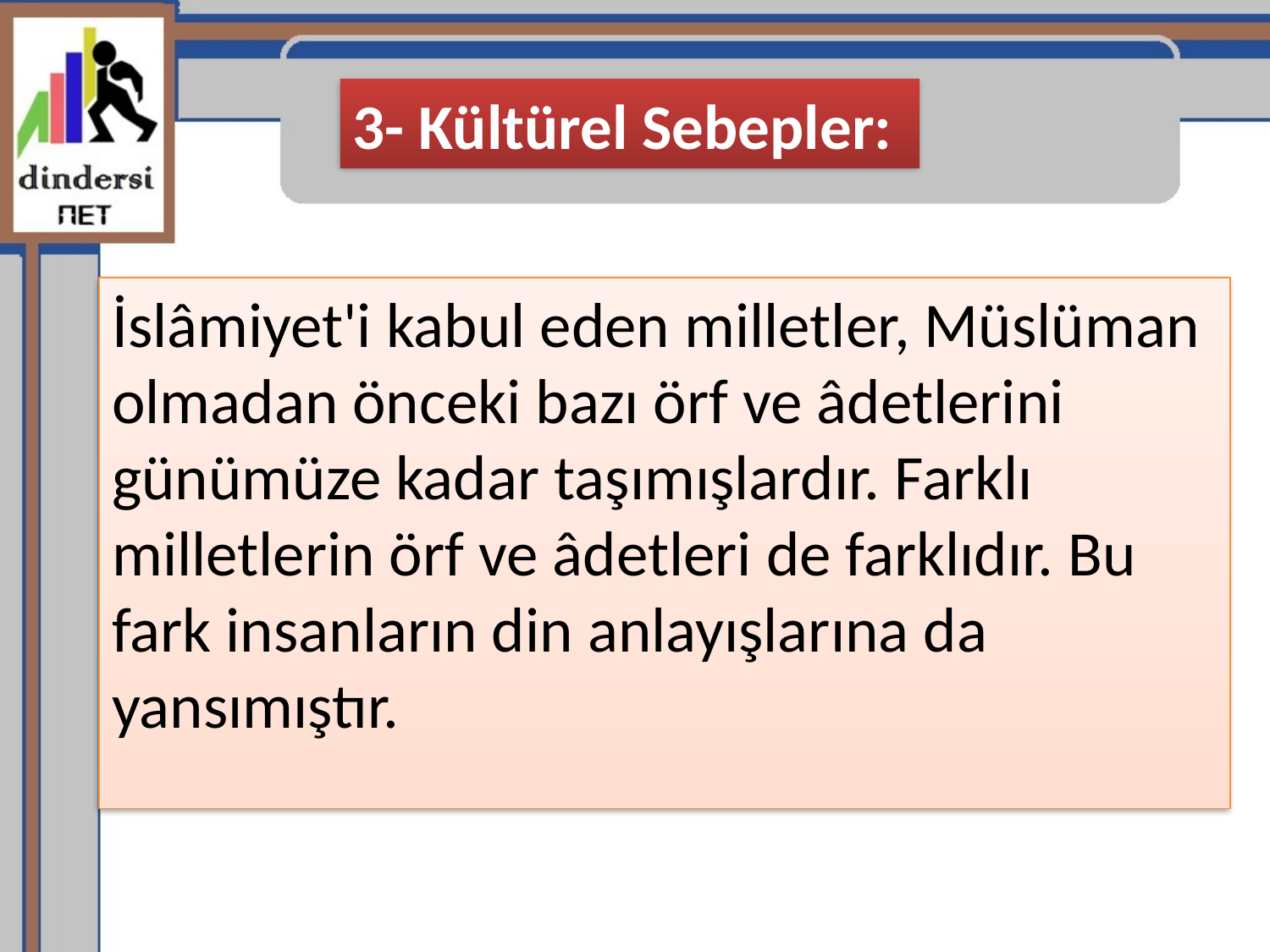

3- Kültürel Sebepler:
İslâmiyet'i kabul eden milletler, Müslüman olmadan önceki bazı örf ve âdetlerini günümüze kadar taşımışlardır. Farklı milletlerin örf ve âdetleri de farklıdır. Bu fark insanların din anlayışlarına da yansımıştır.